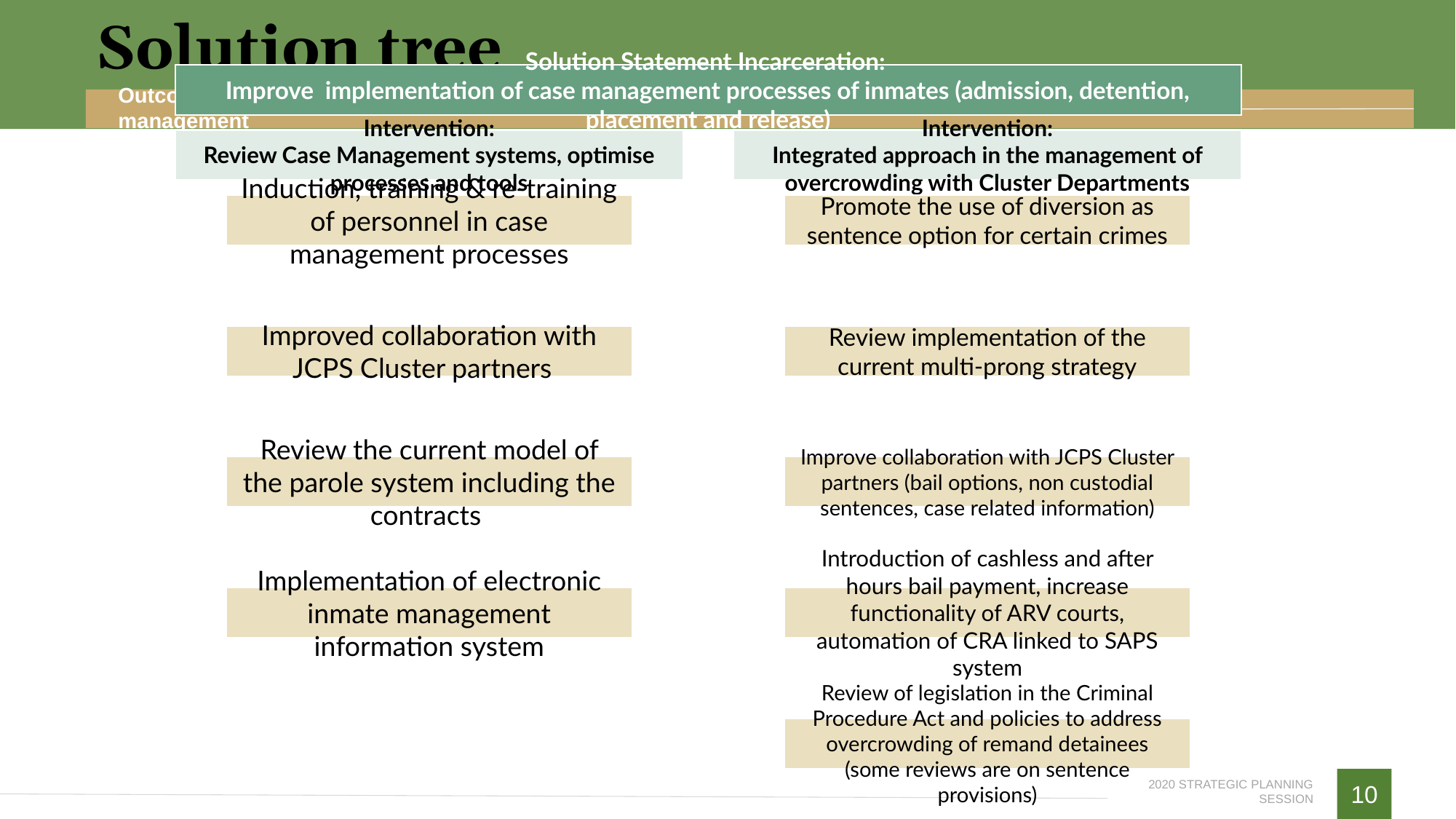

Solution tree
Solution Statement Incarceration:
Intervention:
Intervention:
Integrated approach in the management of overcrowding with Cluster Departments
Improved collaboration with JCPS Cluster partners
Review the current model of the parole system including the contracts
Implementation of electronic inmate management information system
Promote the use of diversion as sentence option for certain crimes
Review implementation of the current multi-prong strategy
Improve collaboration with JCPS Cluster partners (bail options, non custodial sentences, case related information)
Introduction of cashless and after hours bail payment, increase functionality of ARV courts, automation of CRA linked to SAPS system
Outcome 2: Improved case management